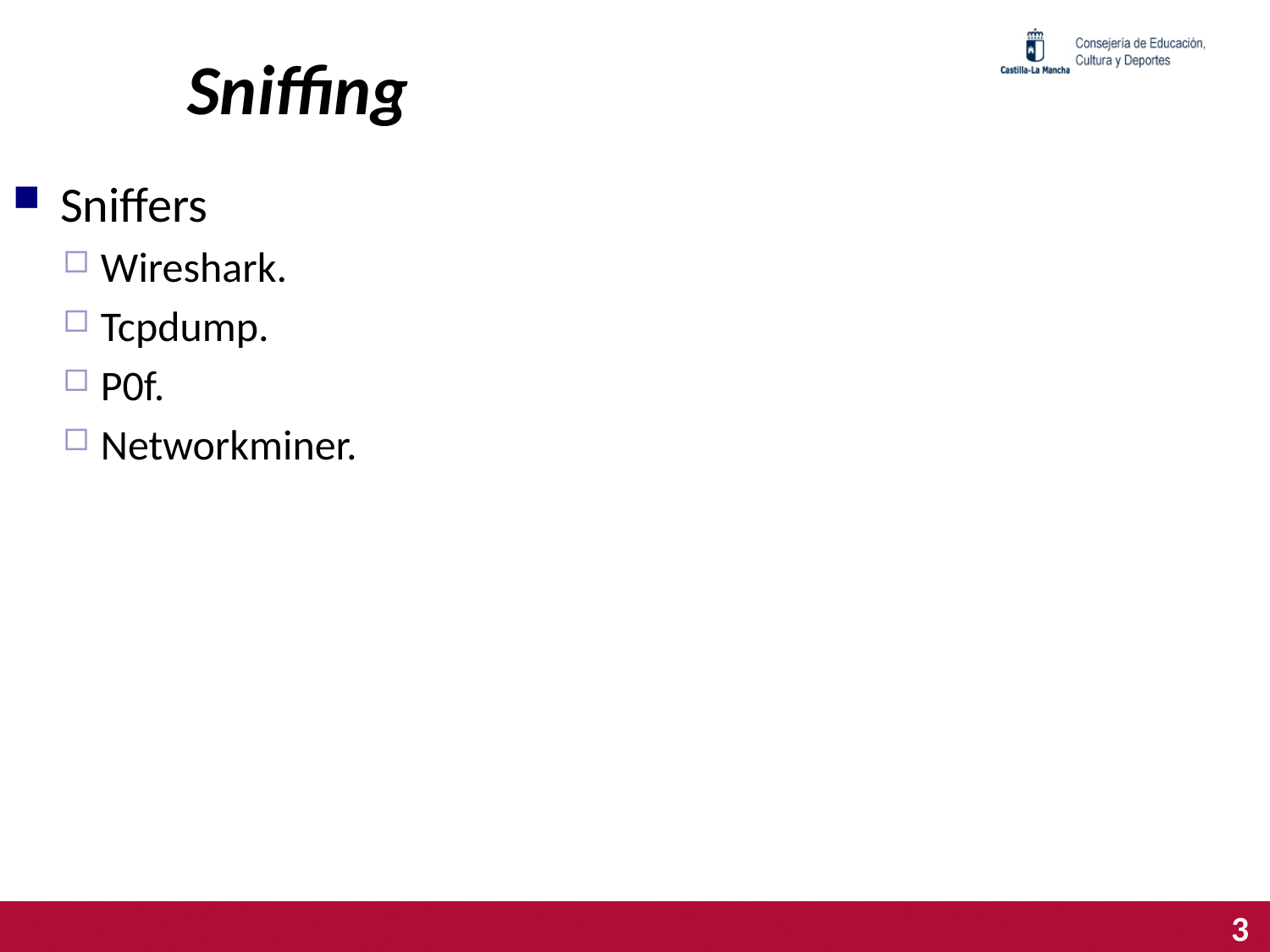

# Sniffing
Sniffers
Wireshark.
Tcpdump.
P0f.
Networkminer.